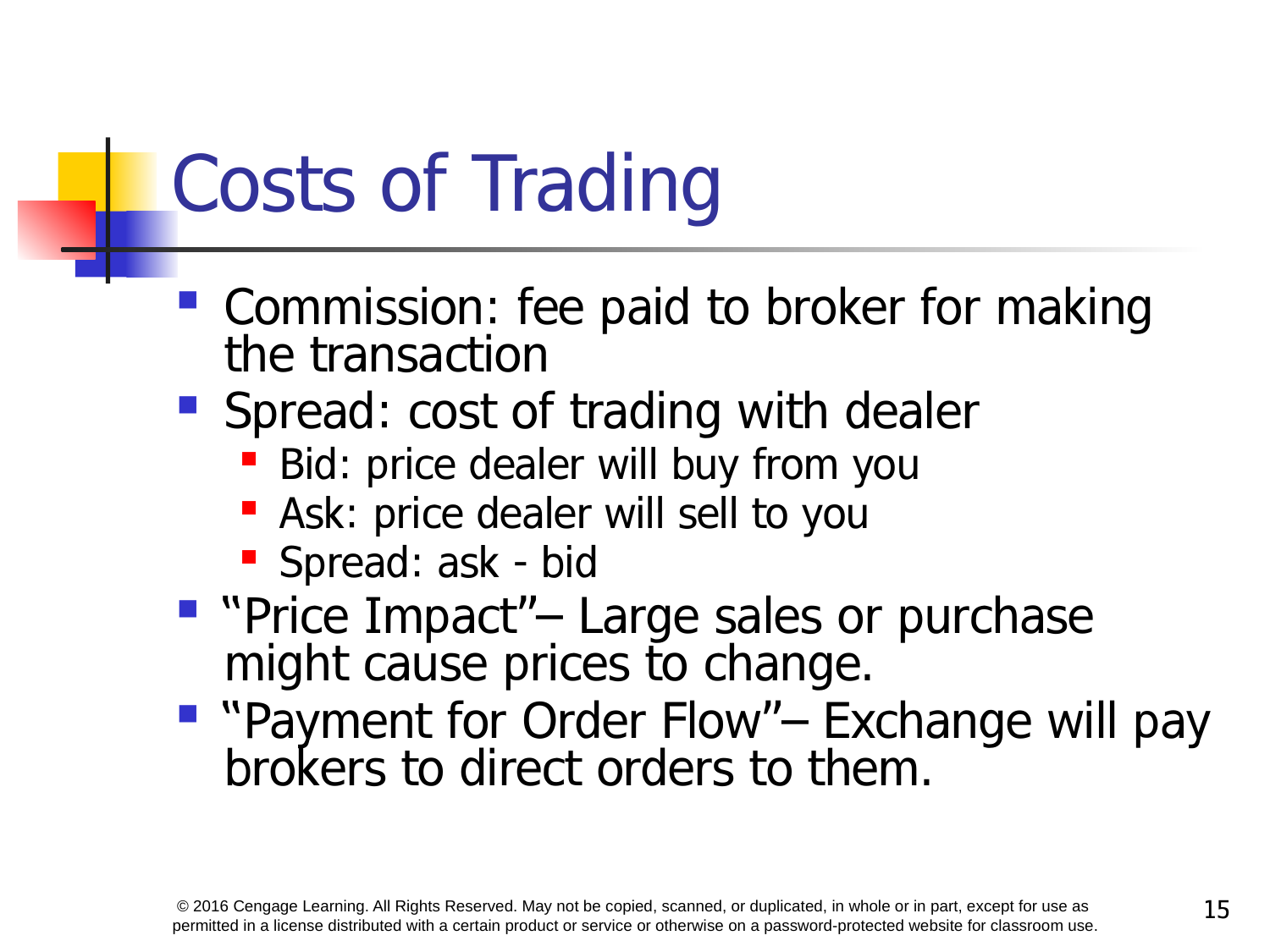

# Costs of Trading
Commission: fee paid to broker for making the transaction
Spread: cost of trading with dealer
Bid: price dealer will buy from you
Ask: price dealer will sell to you
Spread: ask - bid
“Price Impact”– Large sales or purchase might cause prices to change.
“Payment for Order Flow”– Exchange will pay brokers to direct orders to them.
15